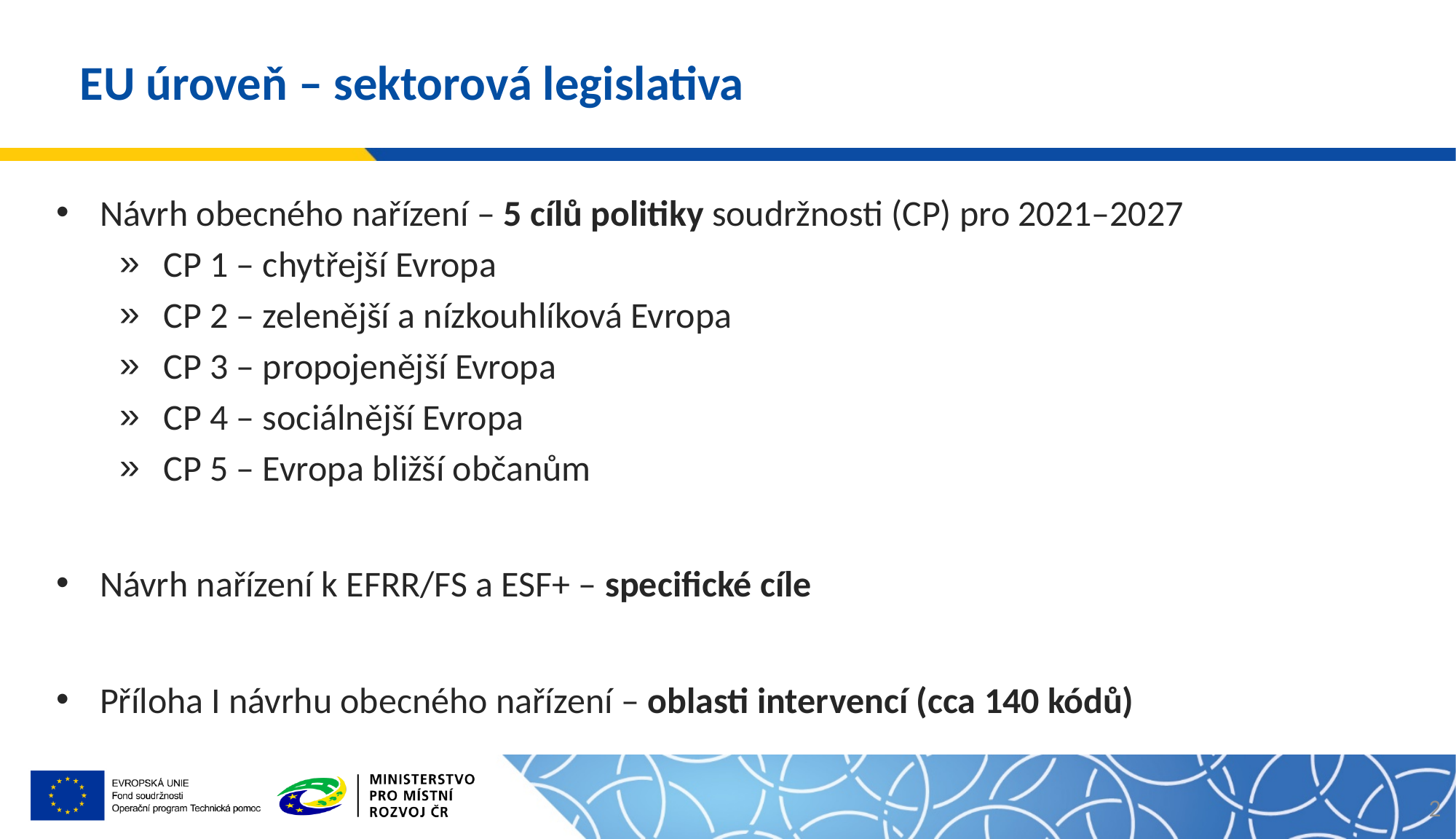

# EU úroveň – sektorová legislativa
Návrh obecného nařízení – 5 cílů politiky soudržnosti (CP) pro 2021–2027
CP 1 – chytřejší Evropa
CP 2 – zelenější a nízkouhlíková Evropa
CP 3 – propojenější Evropa
CP 4 – sociálnější Evropa
CP 5 – Evropa bližší občanům

Návrh nařízení k EFRR/FS a ESF+ – specifické cíle

Příloha I návrhu obecného nařízení – oblasti intervencí (cca 140 kódů)
2